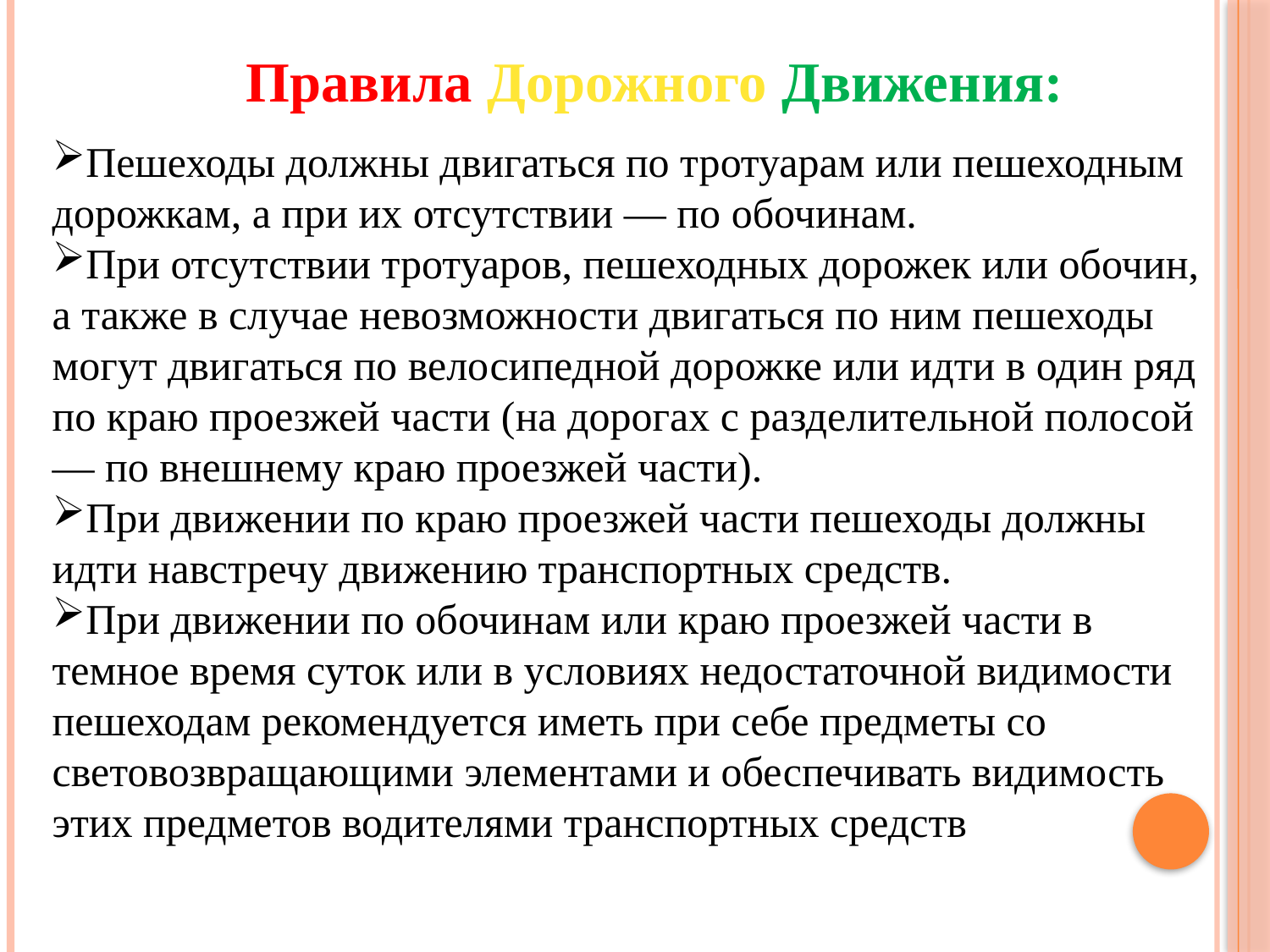

Правила Дорожного Движения:
Пешеходы должны двигаться по тротуарам или пешеходным дорожкам, а при их отсутствии — по обочинам.
При отсутствии тротуаров, пешеходных дорожек или обочин, а также в случае невозможности двигаться по ним пешеходы могут двигаться по велосипедной дорожке или идти в один ряд по краю проезжей части (на дорогах с разделительной полосой — по внешнему краю проезжей части).
При движении по краю проезжей части пешеходы должны идти навстречу движению транспортных средств.
При движении по обочинам или краю проезжей части в темное время суток или в условиях недостаточной видимости пешеходам рекомендуется иметь при себе предметы со световозвращающими элементами и обеспечивать видимость этих предметов водителями транспортных средств